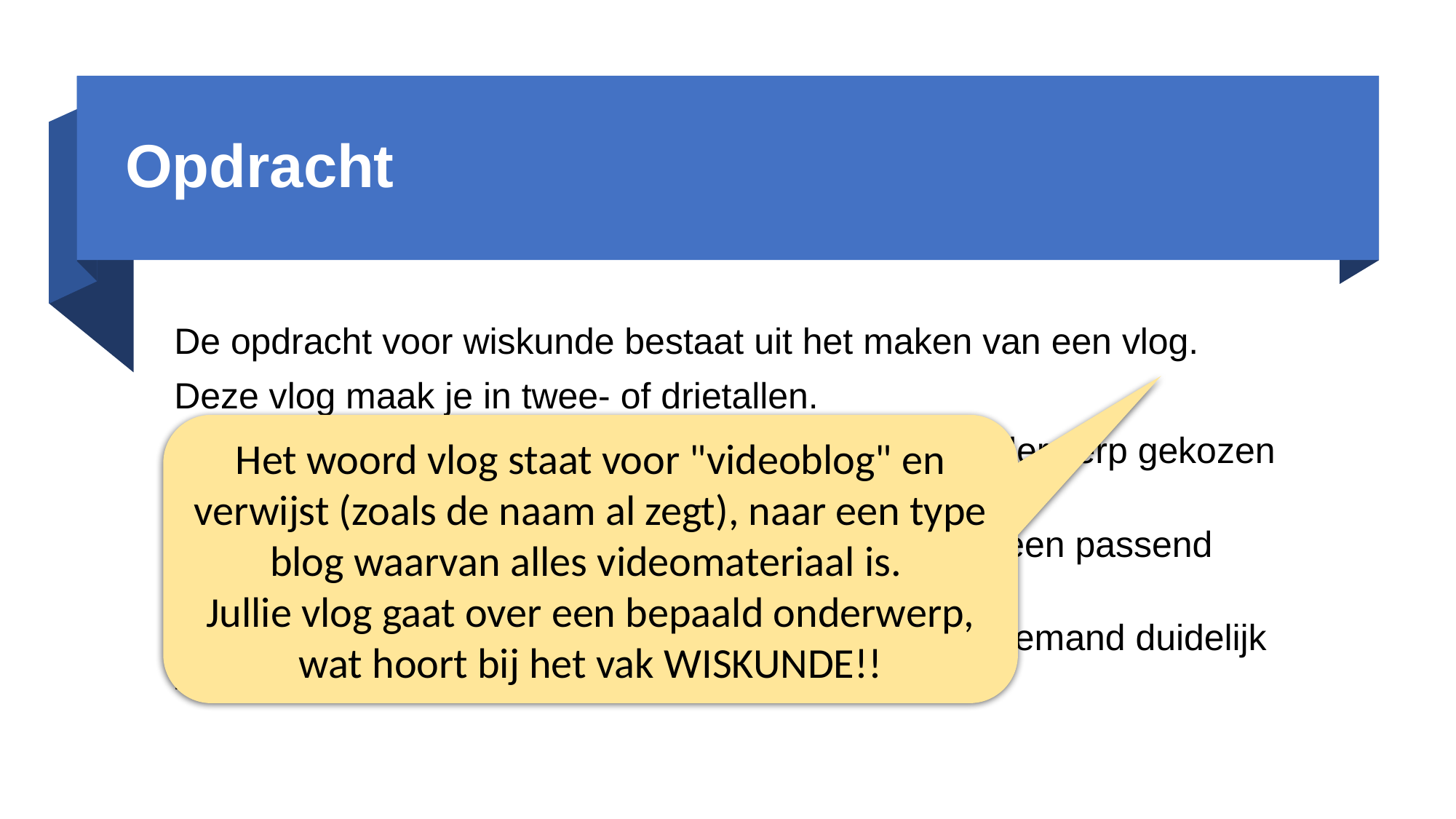

# Opdracht

De opdracht voor wiskunde bestaat uit het maken van een vlog.
Deze vlog maak je in twee- of drietallen.
In overleg met je lesgevende docent is er al een onderwerp gekozen dat je gaat behandelen tijdens je vlog.
Je maakt een wiskunde vlog met uitleg, waarin ook een passend praktijkvoorbeeld verwerkt moet zijn.
Aan het eind van de vlog moet voor een willekeurig iemand duidelijk zijn wat jullie hebben behandeld!!
Het woord vlog staat voor "videoblog" en verwijst (zoals de naam al zegt), naar een type blog waarvan alles videomateriaal is.
Jullie vlog gaat over een bepaald onderwerp, wat hoort bij het vak WISKUNDE!!